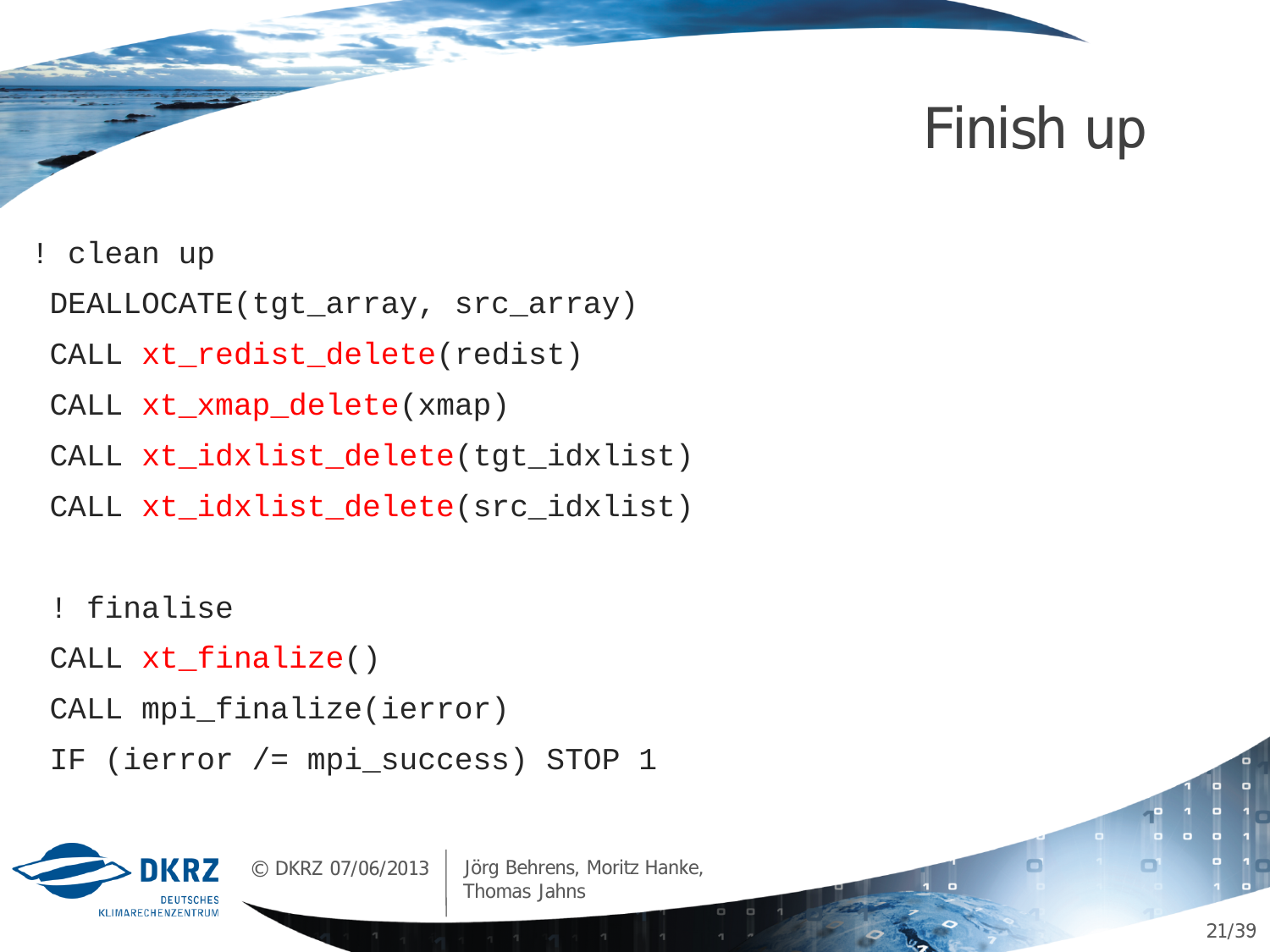

# Finish up
 ! clean up
  DEALLOCATE(tgt_array, src_array)
  CALL xt_redist_delete(redist)
  CALL xt_xmap_delete(xmap)
  CALL xt_idxlist_delete(tgt_idxlist)
  CALL xt_idxlist_delete(src_idxlist)

  ! finalise
  CALL xt_finalize()
  CALL mpi_finalize(ierror)
  IF (ierror /= mpi_success) STOP 1

Jörg Behrens, Moritz Hanke, Thomas Jahns
07/06/2013
21